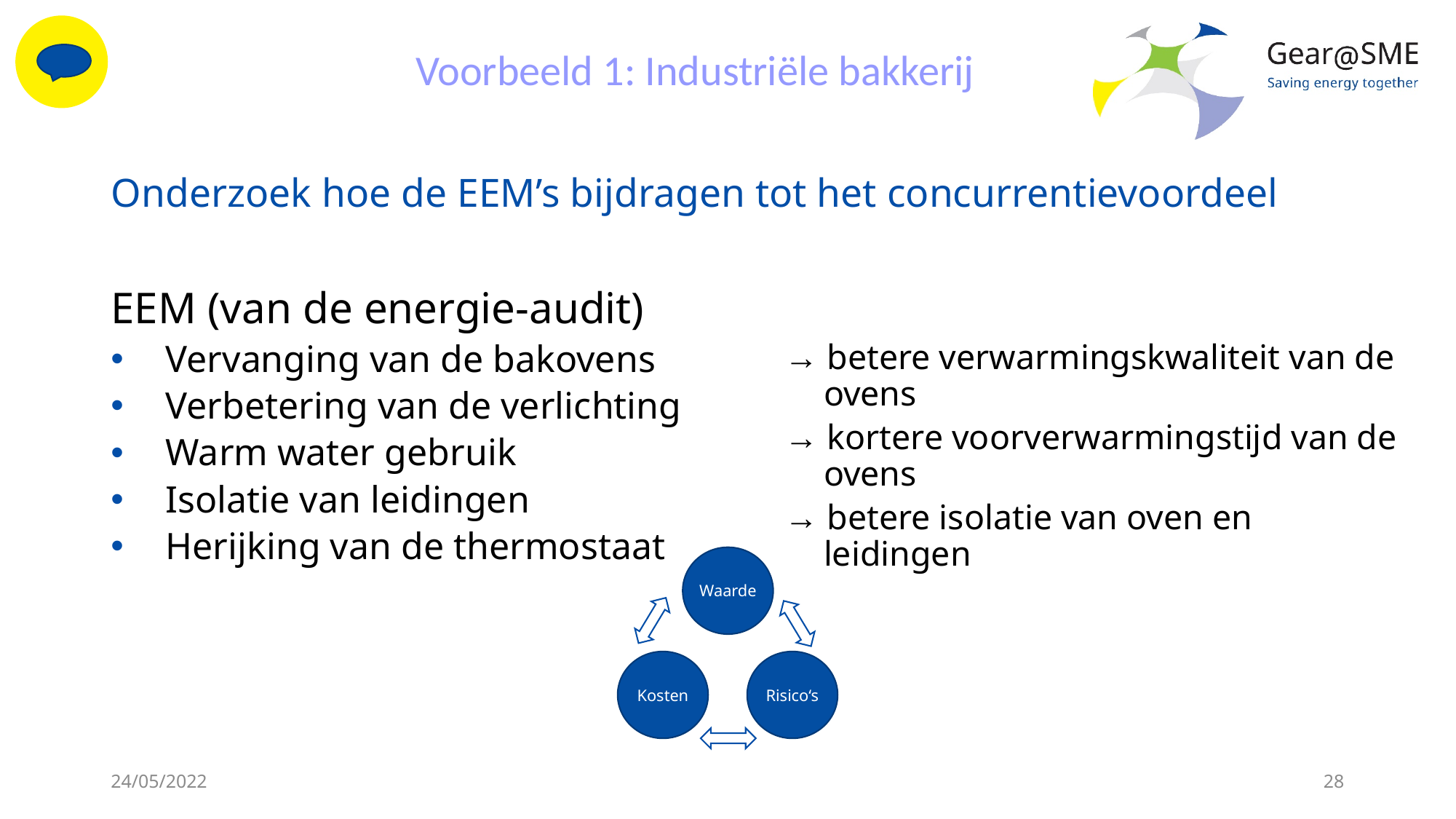

Voorbeeld 1: Industriële bakkerij
# Onderzoek hoe de EEM’s bijdragen tot het concurrentievoordeel

EEM (van de energie-audit)
Vervanging van de bakovens
Verbetering van de verlichting
Warm water gebruik
Isolatie van leidingen
Herijking van de thermostaat

→ betere verwarmingskwaliteit van de ovens
→ kortere voorverwarmingstijd van de ovens
→ betere isolatie van oven en leidingen

Waarde

Kosten
Risico‘s

24/05/2022
28